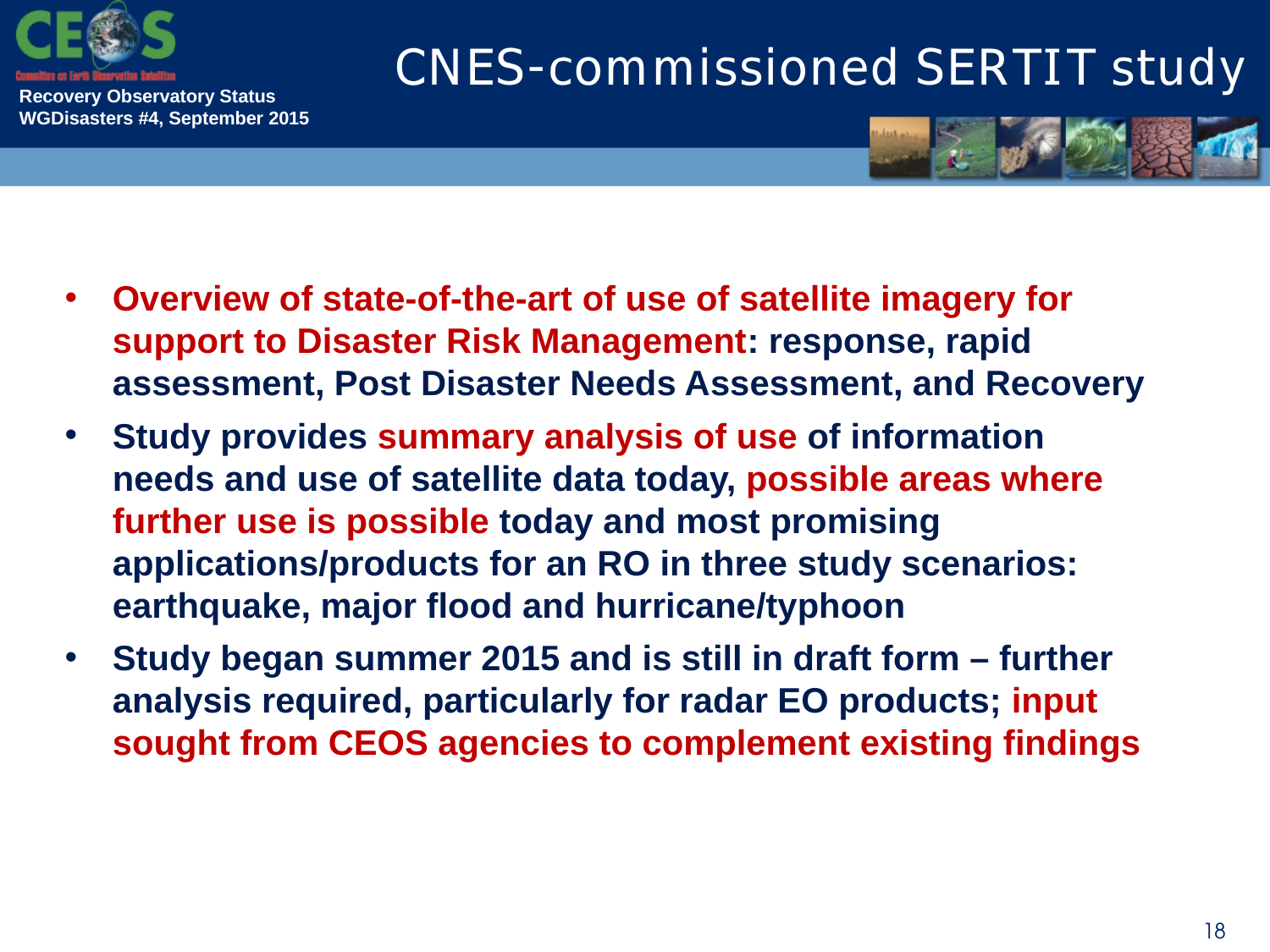

CNES-commissioned SERTIT study
Overview of state-of-the-art of use of satellite imagery for support to Disaster Risk Management: response, rapid assessment, Post Disaster Needs Assessment, and Recovery
Study provides summary analysis of use of information needs and use of satellite data today, possible areas where further use is possible today and most promising applications/products for an RO in three study scenarios: earthquake, major flood and hurricane/typhoon
Study began summer 2015 and is still in draft form – further analysis required, particularly for radar EO products; input sought from CEOS agencies to complement existing findings

18